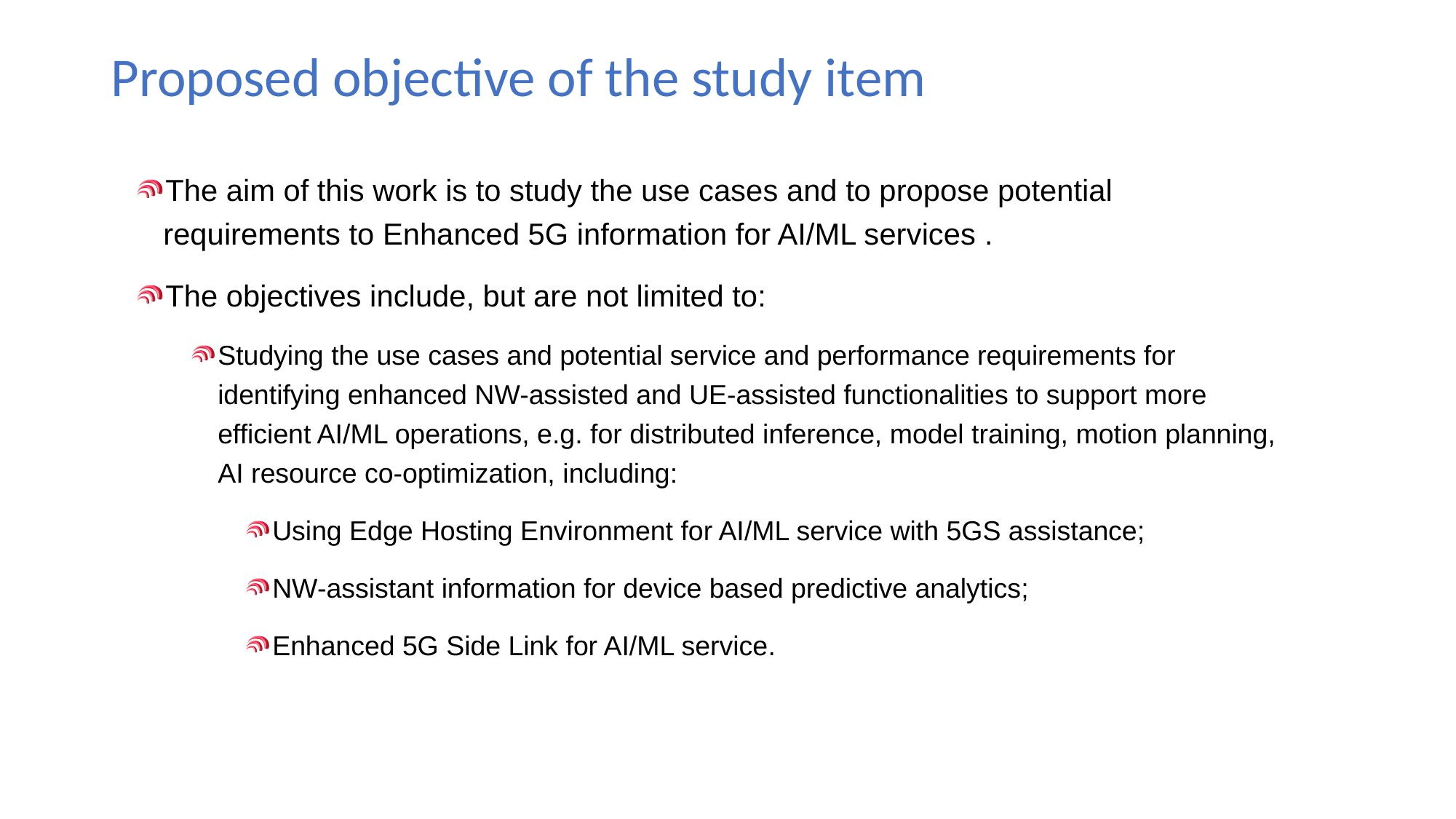

# Proposed objective of the study item
The aim of this work is to study the use cases and to propose potential requirements to Enhanced 5G information for AI/ML services .
The objectives include, but are not limited to:
Studying the use cases and potential service and performance requirements for identifying enhanced NW-assisted and UE-assisted functionalities to support more efficient AI/ML operations, e.g. for distributed inference, model training, motion planning, AI resource co-optimization, including:
Using Edge Hosting Environment for AI/ML service with 5GS assistance;
NW-assistant information for device based predictive analytics;
Enhanced 5G Side Link for AI/ML service.